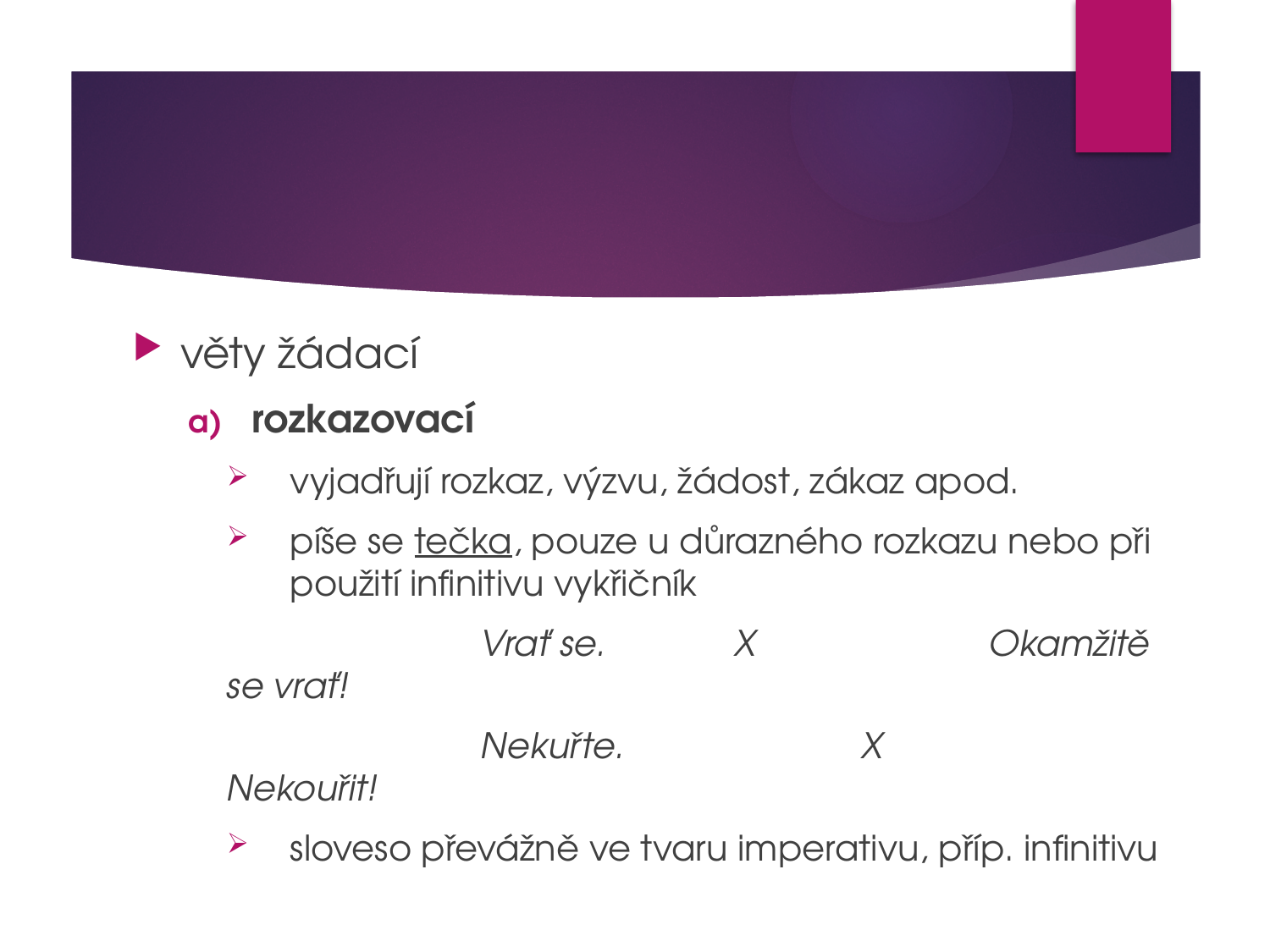

#
věty žádací
rozkazovací
vyjadřují rozkaz, výzvu, žádost, zákaz apod.
píše se tečka, pouze u důrazného rozkazu nebo při použití infinitivu vykřičník
		Vrať se.		X		Okamžitě se vrať!
		Nekuřte.		X		Nekouřit!
sloveso převážně ve tvaru imperativu, příp. infinitivu